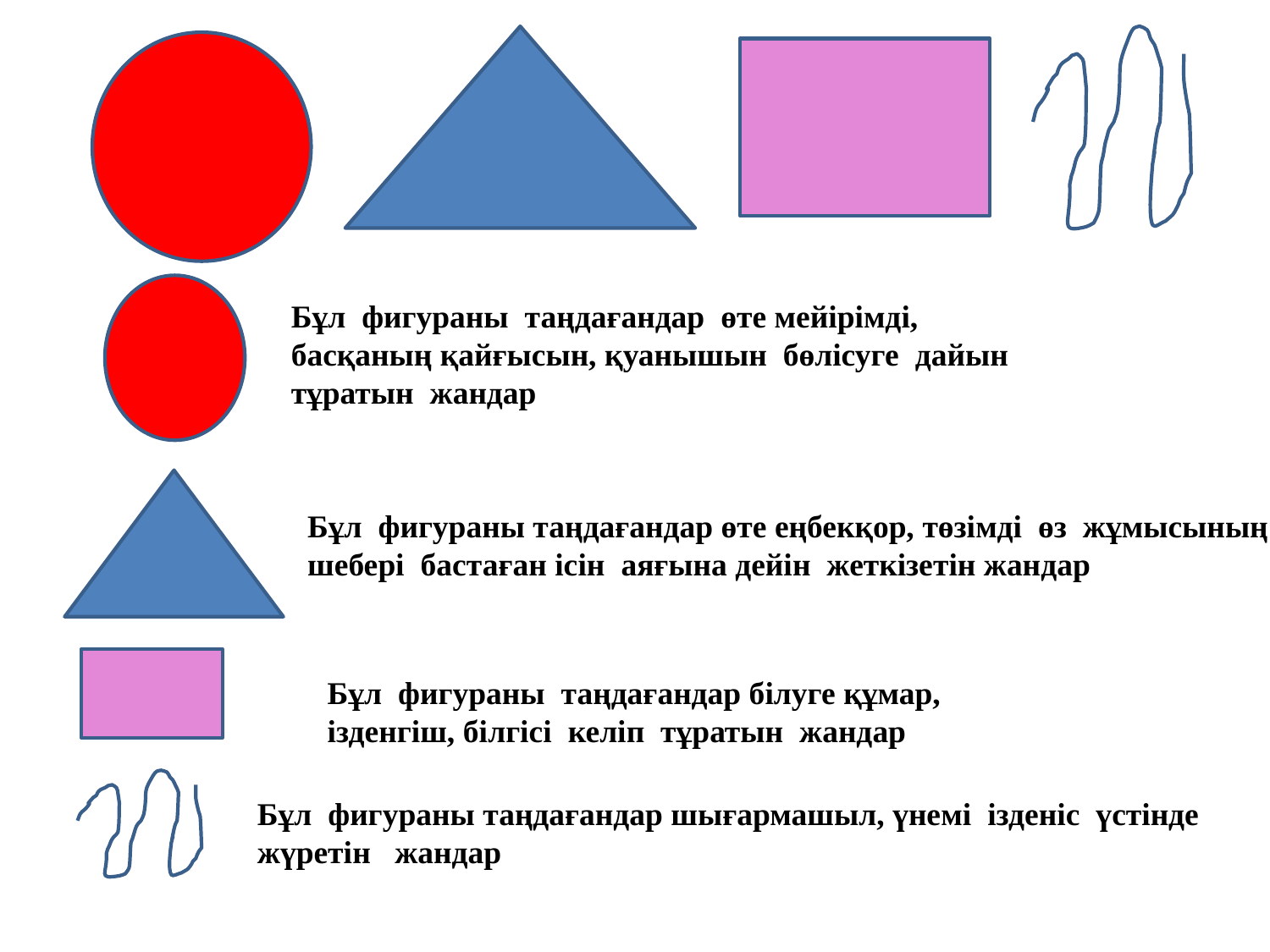

Бұл  фигураны  таңдағандар  өте мейірімді, басқаның қайғысын, қуанышын  бөлісуге  дайын  тұратын  жандар

Бұл  фигураны таңдағандар өте еңбекқор, төзімді  өз  жұмысының  шебері  бастаған ісін  аяғына дейін  жеткізетін жандар

Бұл  фигураны  таңдағандар білуге құмар, ізденгіш, білгісі  келіп  тұратын  жандар

Бұл  фигураны таңдағандар шығармашыл, үнемі  ізденіс  үстінде жүретін   жандар